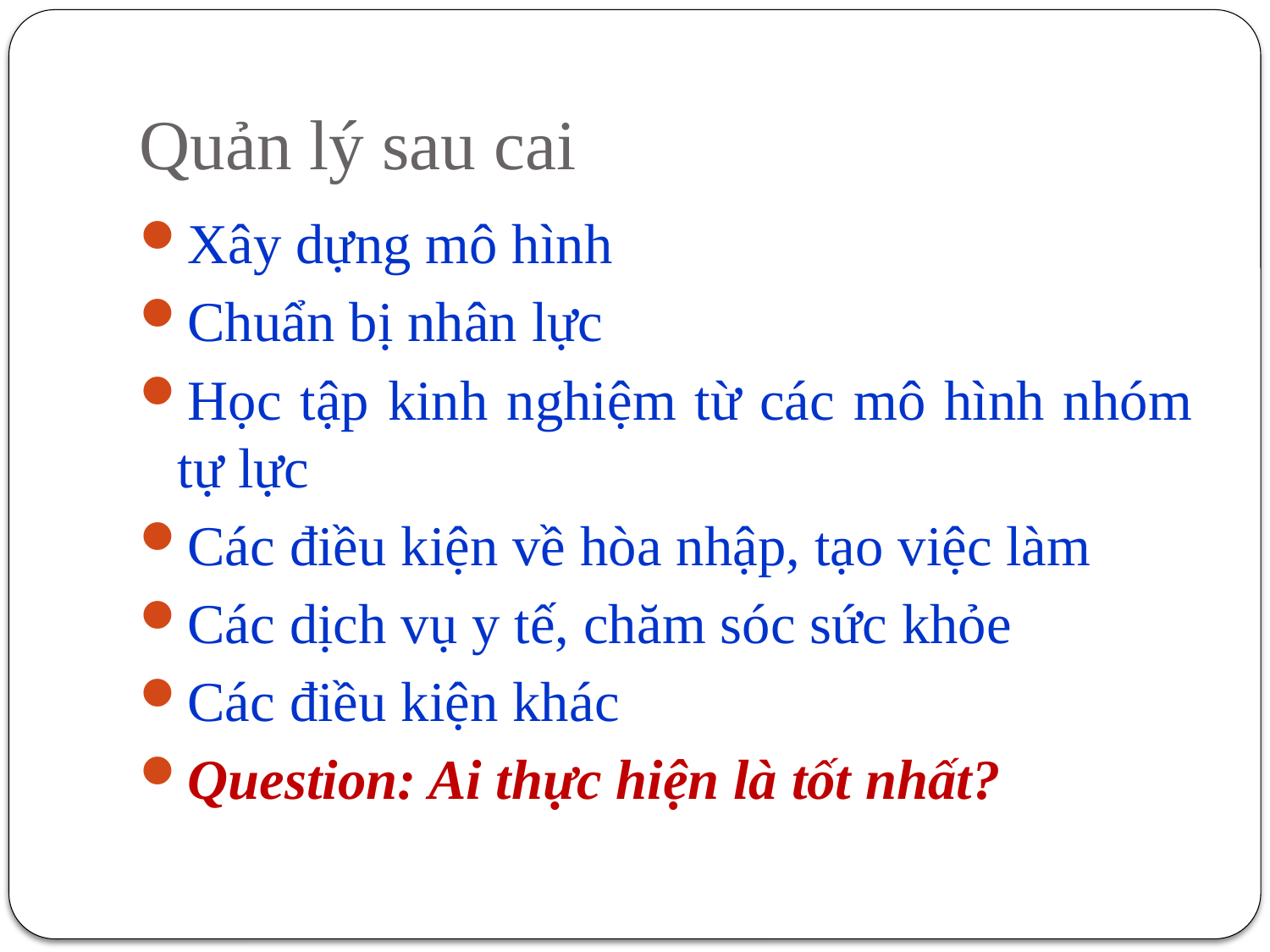

# Quản lý sau cai
Xây dựng mô hình
Chuẩn bị nhân lực
Học tập kinh nghiệm từ các mô hình nhóm tự lực
Các điều kiện về hòa nhập, tạo việc làm
Các dịch vụ y tế, chăm sóc sức khỏe
Các điều kiện khác
Question: Ai thực hiện là tốt nhất?